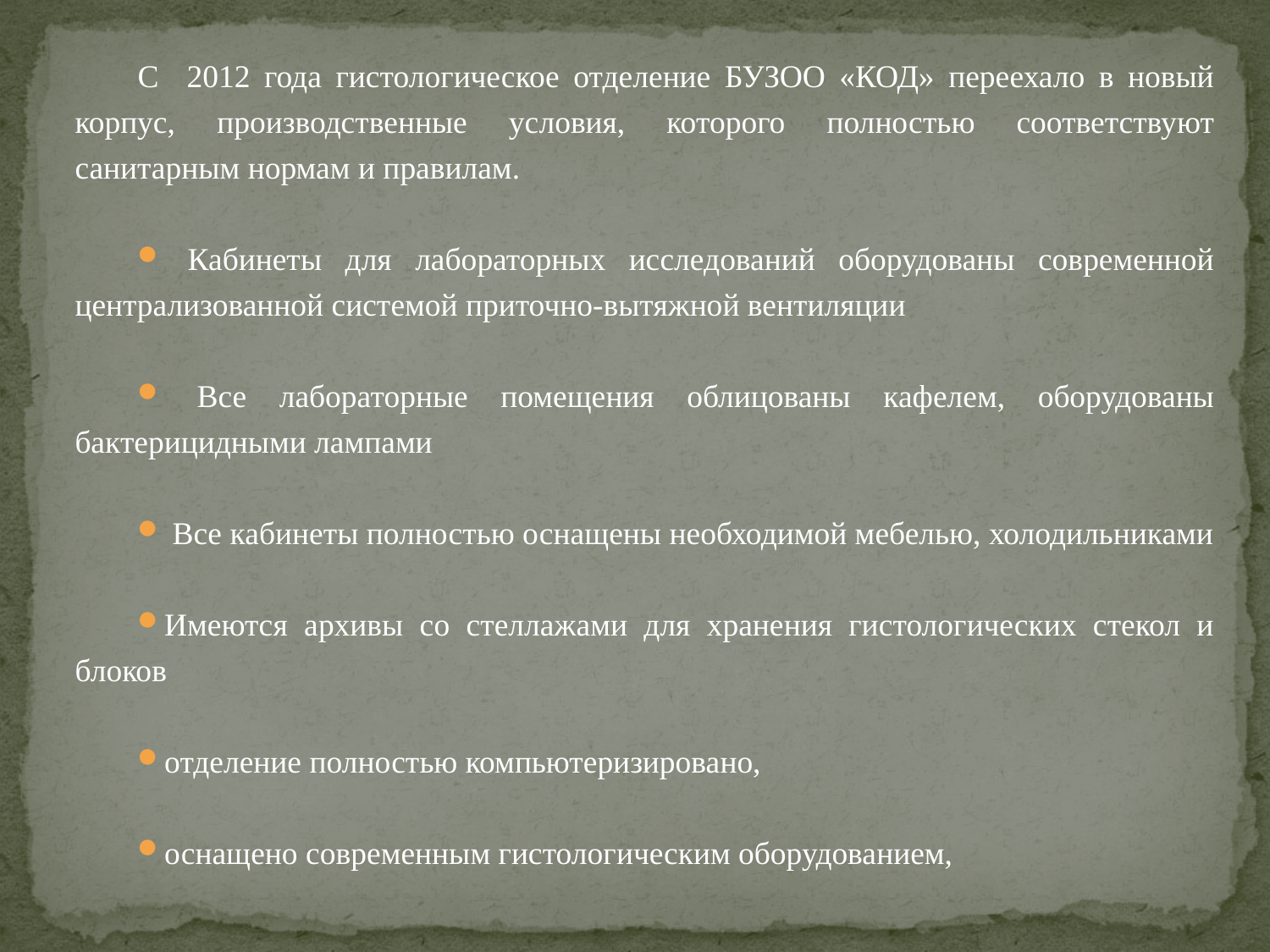

С  2012 года гистологическое отделение БУЗОО «КОД» переехало в новый корпус, производственные условия, которого полностью соответствуют санитарным нормам и правилам.

 Кабинеты для лабораторных исследований оборудованы современной централизованной системой приточно-вытяжной вентиляции

 Все лабораторные помещения облицованы кафелем, оборудованы бактерицидными лампами

 Все кабинеты полностью оснащены необходимой мебелью, холодильниками

Имеются архивы со стеллажами для хранения гистологических стекол и блоков

отделение полностью компьютеризировано,

оснащено современным гистологическим оборудованием,